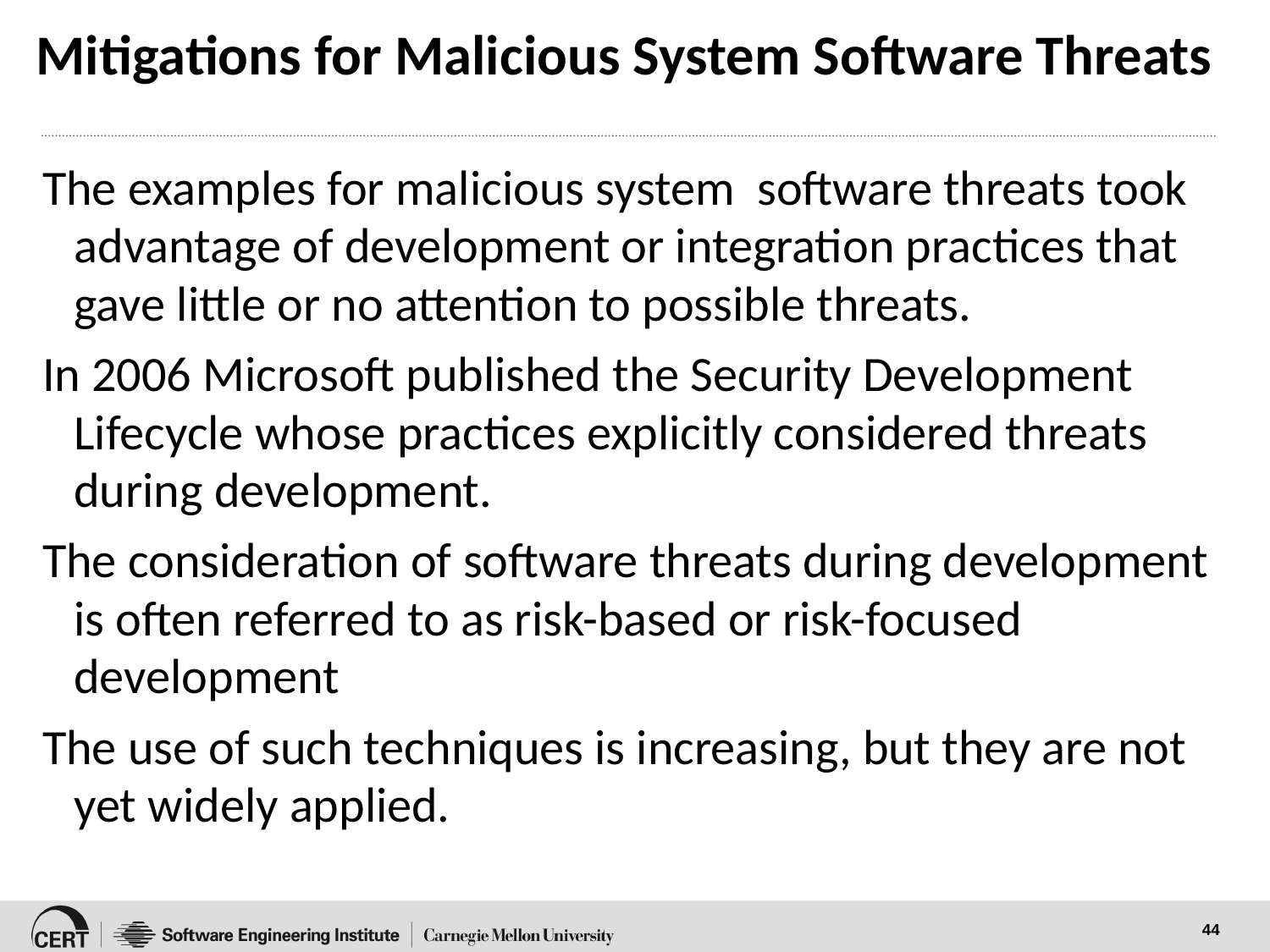

# Mitigations for Malicious System Software Threats
The examples for malicious system  software threats took advantage of development or integration practices that gave little or no attention to possible threats.
In 2006 Microsoft published the Security Development Lifecycle whose practices explicitly considered threats during development.
The consideration of software threats during development is often referred to as risk-based or risk-focused development
The use of such techniques is increasing, but they are not yet widely applied.